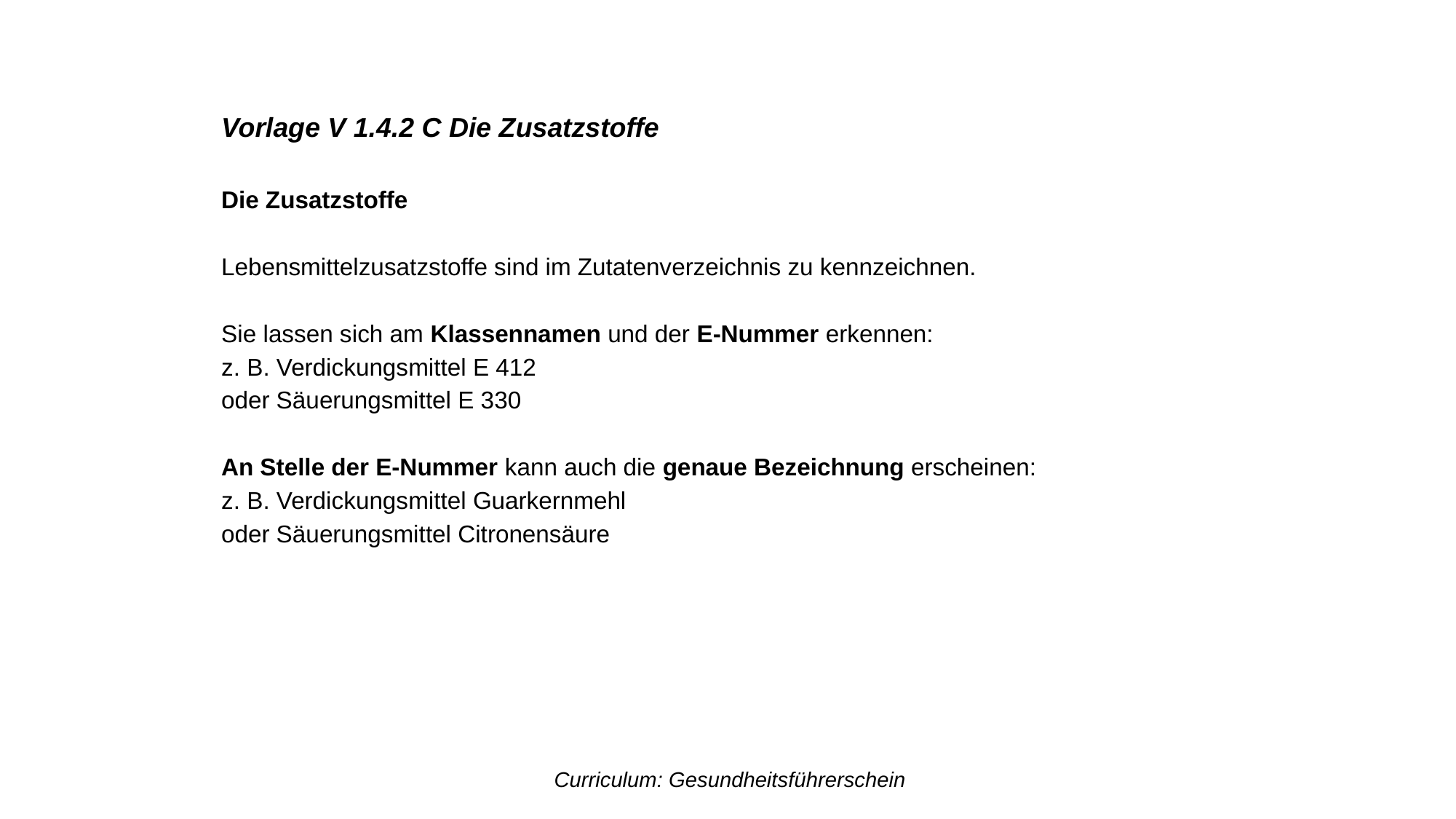

Vorlage V 1.4.2 C Die Zusatzstoffe

Die Zusatzstoffe

Lebensmittelzusatzstoffe sind im Zutatenverzeichnis zu kennzeichnen.

Sie lassen sich am Klassennamen und der E-Nummer erkennen:
z. B. Verdickungsmittel E 412
oder Säuerungsmittel E 330

An Stelle der E-Nummer kann auch die genaue Bezeichnung erscheinen:
z. B. Verdickungsmittel Guarkernmehl
oder Säuerungsmittel Citronensäure

Curriculum: Gesundheitsführerschein